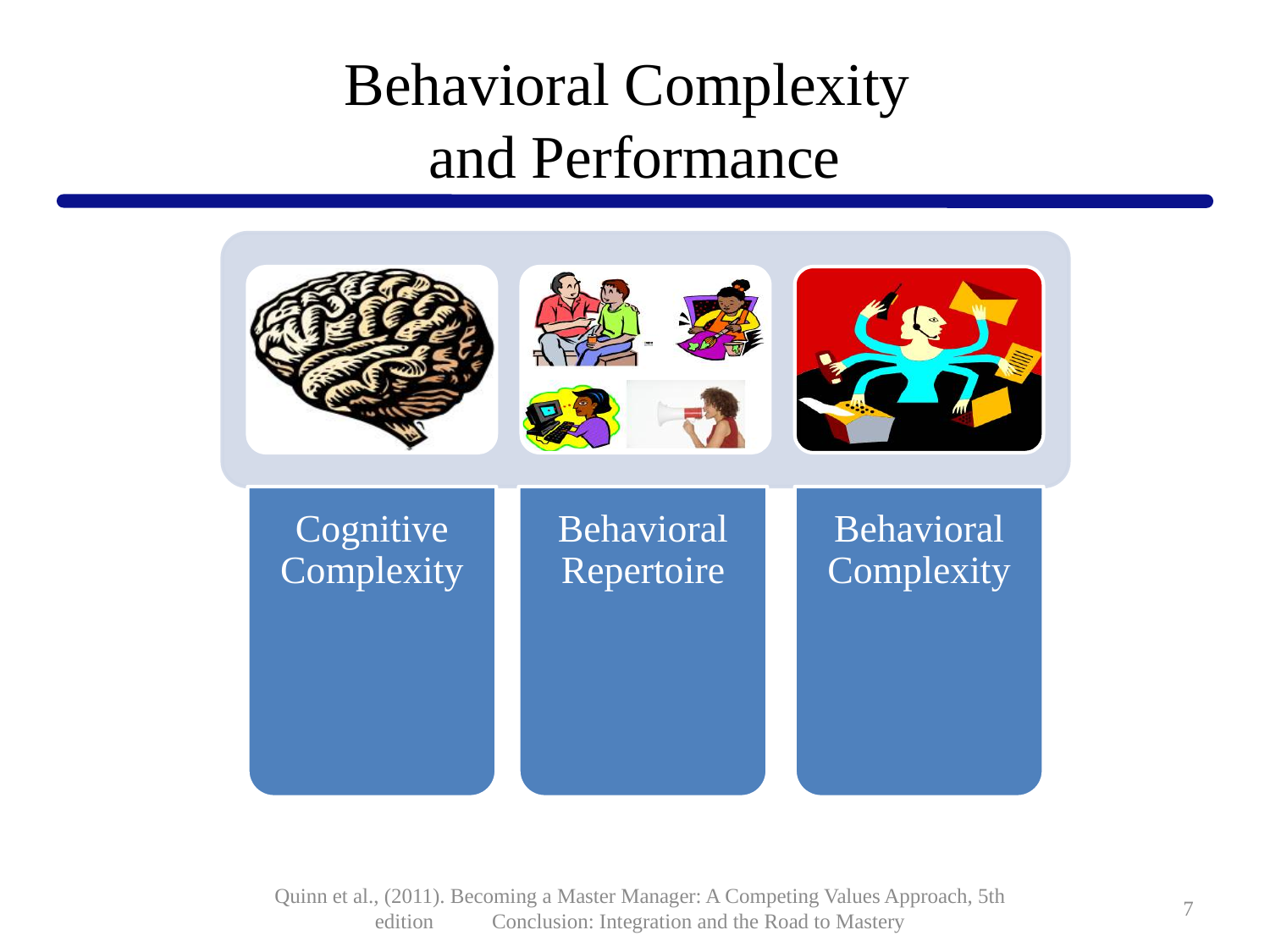

# Behavioral Complexity and Performance
Cognitive Complexity
Behavioral Repertoire
Behavioral Complexity
Quinn et al., (2011). Becoming a Master Manager: A Competing Values Approach, 5th edition           Conclusion: Integration and the Road to Mastery
7